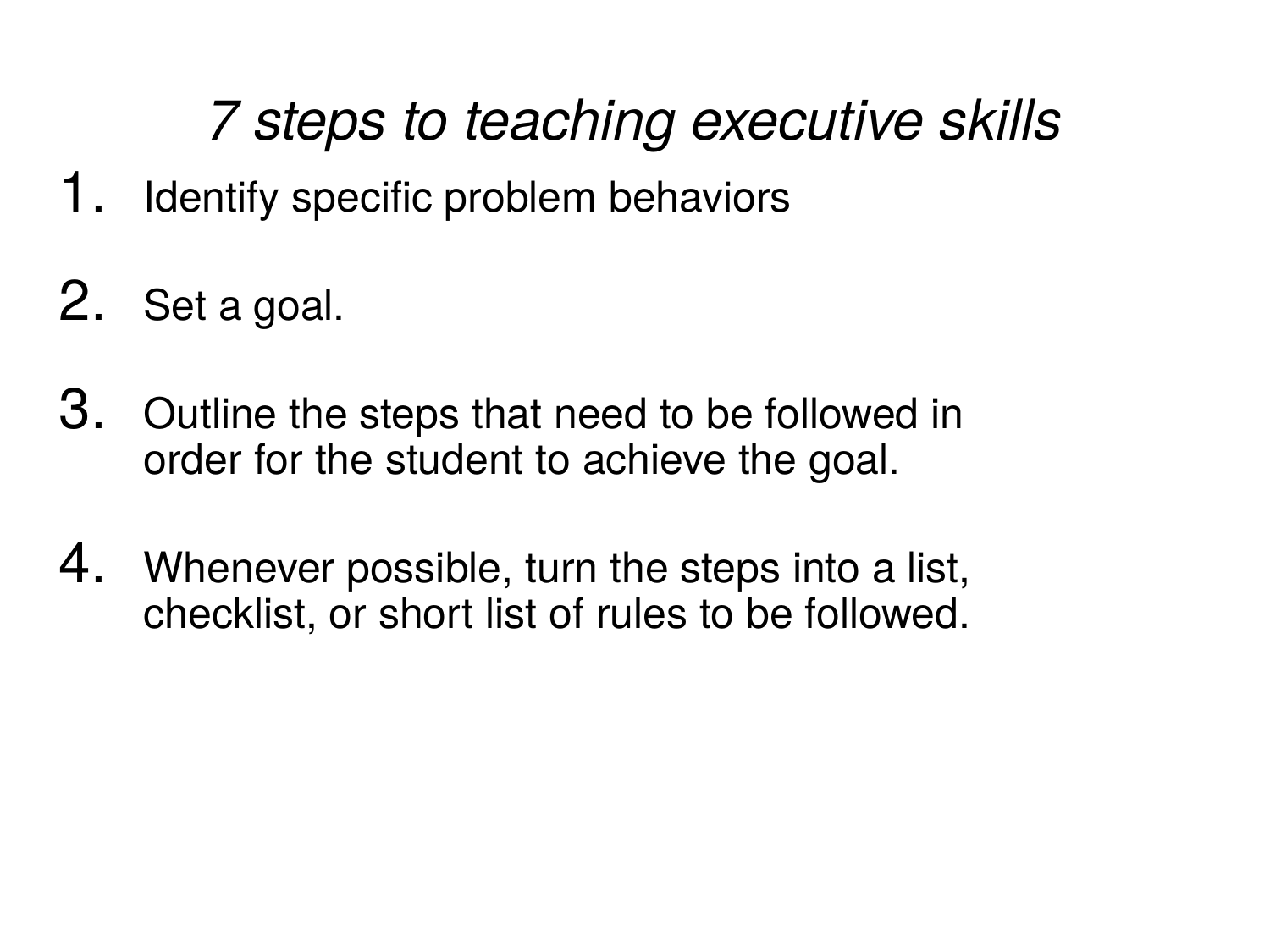

# 7 steps to teaching executive skills
Identify specific problem behaviors

Set a goal.

Outline the steps that need to be followed in order for the student to achieve the goal.

Whenever possible, turn the steps into a list, checklist, or short list of rules to be followed.